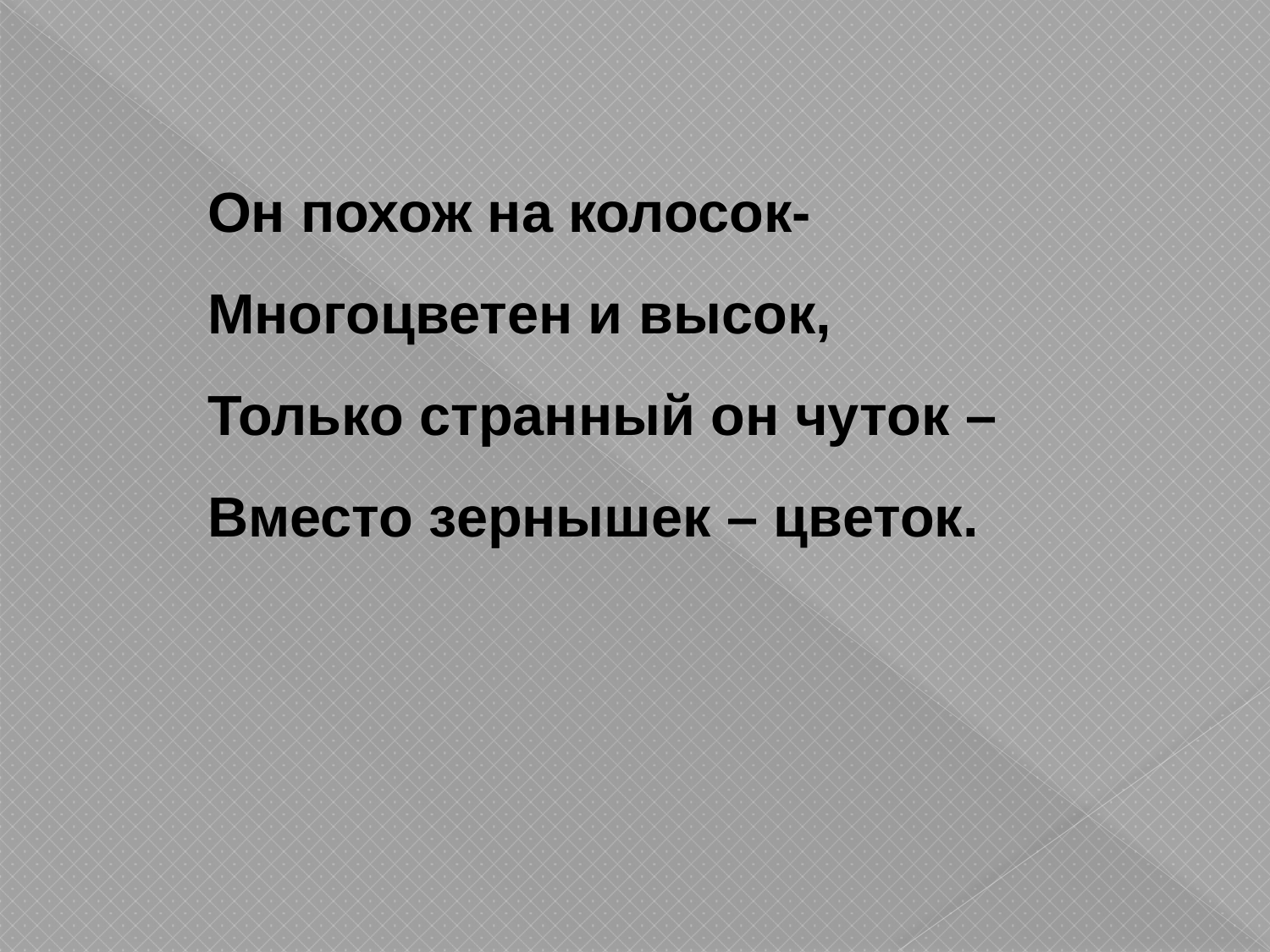

Он похож на колосок-
Многоцветен и высок,
Только странный он чуток –
Вместо зернышек – цветок.